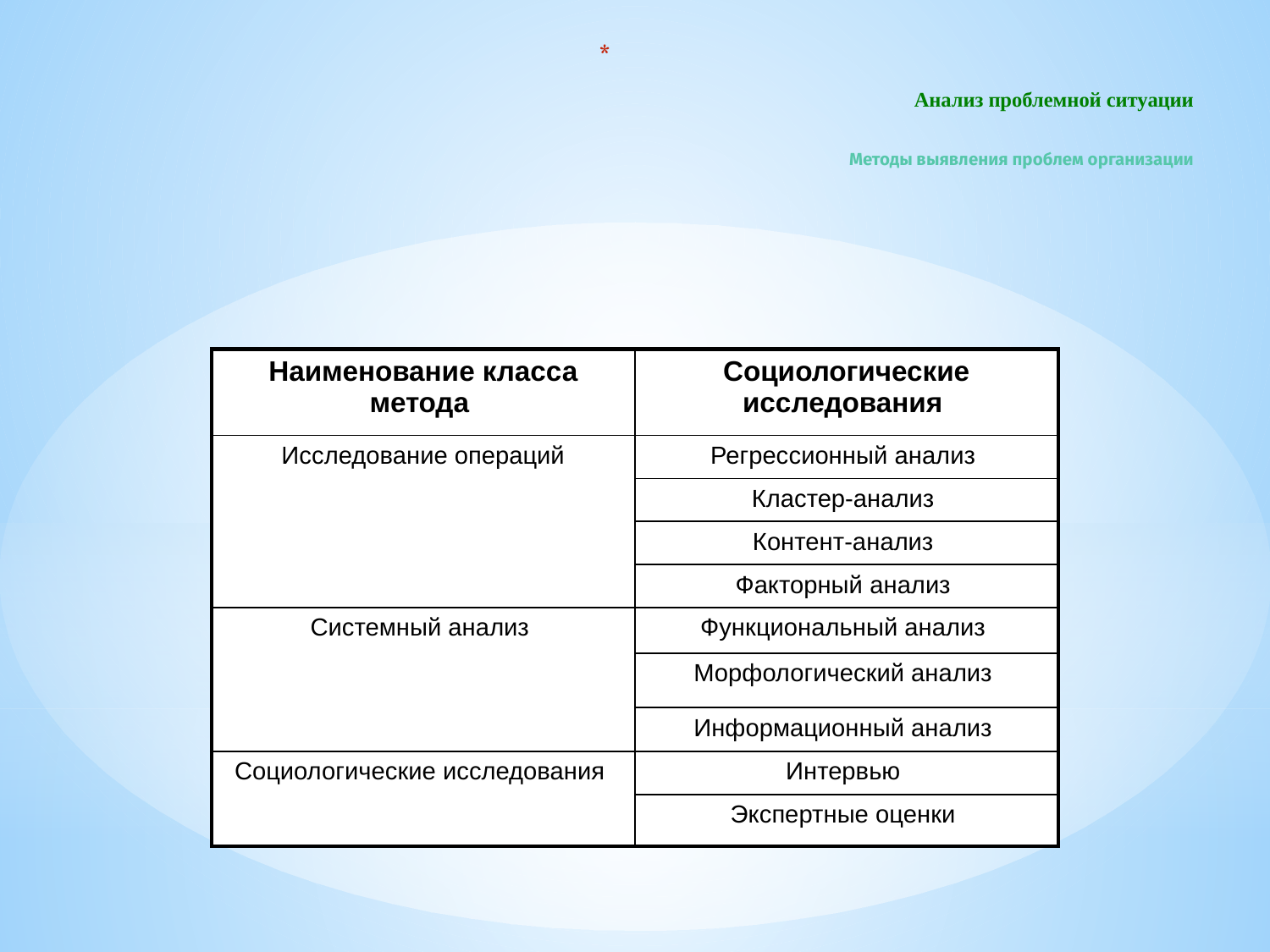

# Анализ проблемной ситуации   Методы выявления проблем организации
| Наименование класса метода | Социологические исследования |
| --- | --- |
| Исследование операций | Регрессионный анализ |
|  | Кластер-анализ |
|  | Контент-анализ |
|  | Факторный анализ |
| Системный анализ | Функциональный анализ |
|  | Морфологический анализ |
|  | Информационный анализ |
| Социологические исследования | Интервью |
|  | Экспертные оценки |